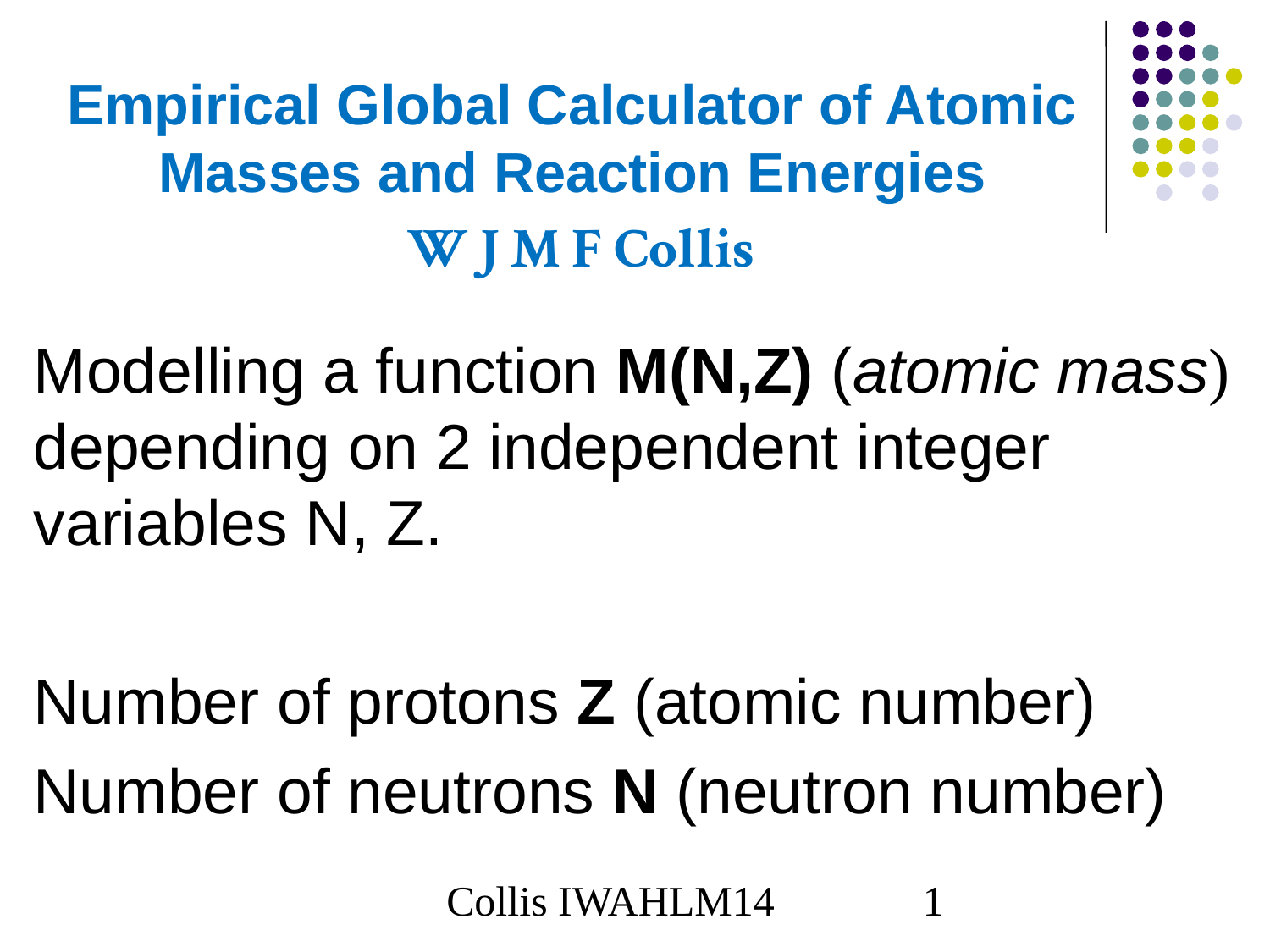

# Empirical Global Calculator of Atomic Masses and Reaction Energies W J M F Collis

Modelling a function M(N,Z) (atomic mass) depending on 2 independent integer variables N, Z.

Number of protons Z (atomic number)
Number of neutrons N (neutron number)

Collis IWAHLM14
1